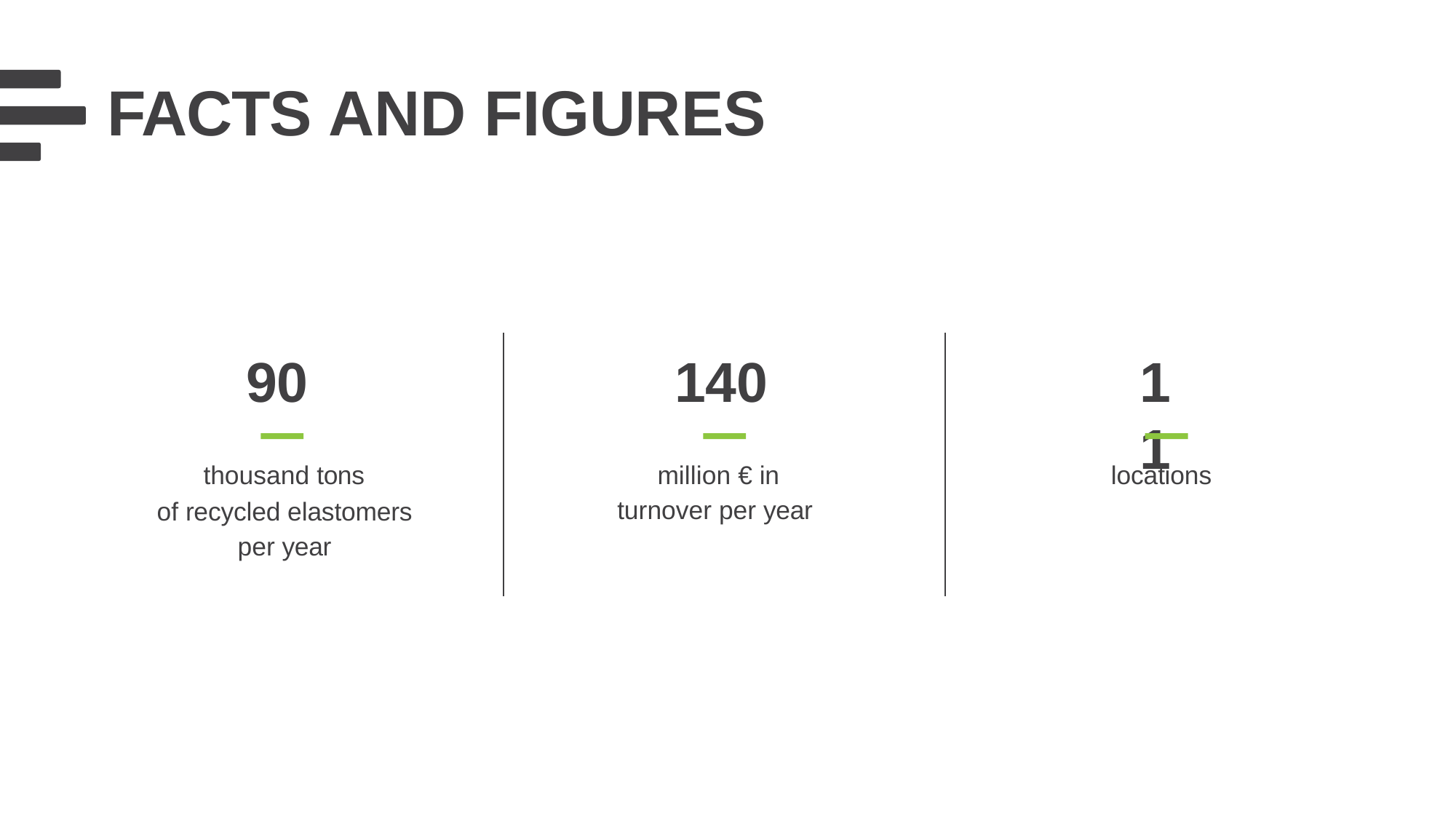

# FACTS AND FIGURES

90
140
11

thousand tons
of recycled elastomers per year
million € in turnover per year
locations